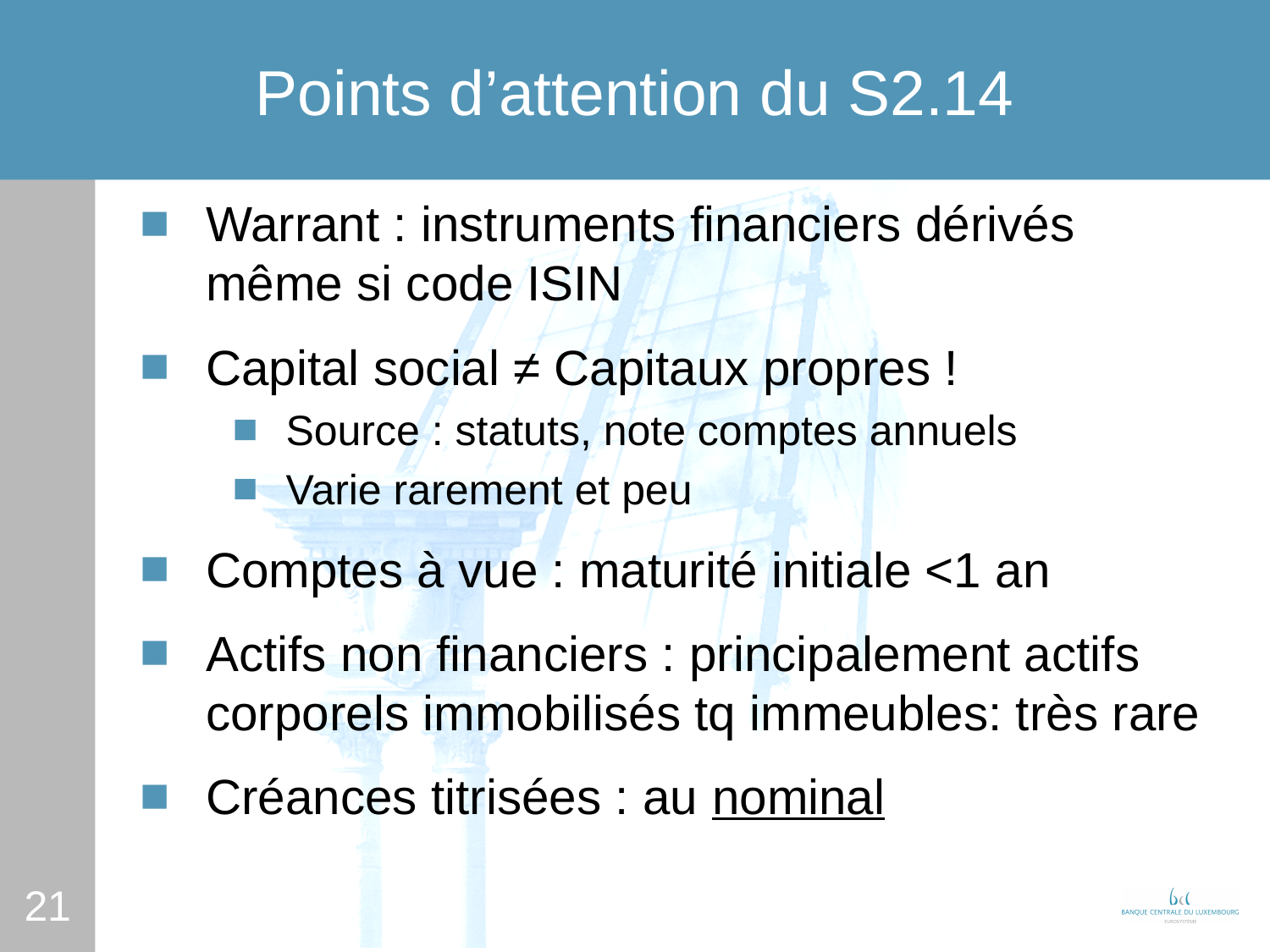

# Points d’attention du S2.14
Warrant : instruments financiers dérivés même si code ISIN
Capital social ≠ Capitaux propres !
Source : statuts, note comptes annuels
Varie rarement et peu
Comptes à vue : maturité initiale <1 an
Actifs non financiers : principalement actifs corporels immobilisés tq immeubles: très rare
Créances titrisées : au nominal
21